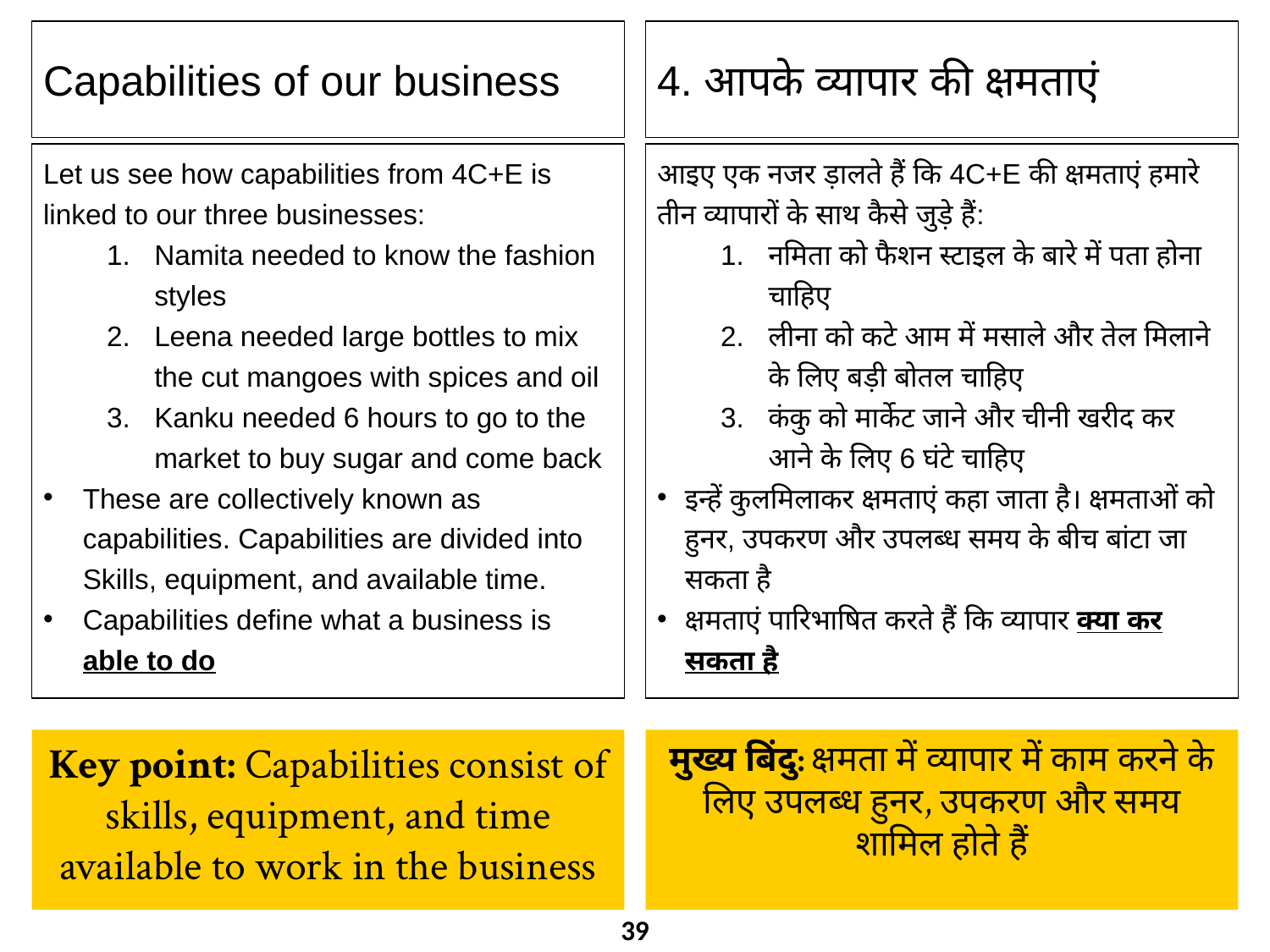

Capabilities of our business
4. आपके व्यापार की क्षमताएं
Let us see how capabilities from 4C+E is linked to our three businesses:
Namita needed to know the fashion styles
Leena needed large bottles to mix the cut mangoes with spices and oil
Kanku needed 6 hours to go to the market to buy sugar and come back
These are collectively known as capabilities. Capabilities are divided into Skills, equipment, and available time.
Capabilities define what a business is able to do
आइए एक नजर ड़ालते हैं कि 4C+E की क्षमताएं हमारे तीन व्यापारों के साथ कैसे जुड़े हैं:
नमिता को फैशन स्टाइल के बारे में पता होना चाहिए
लीना को कटे आम में मसाले और तेल मिलाने के लिए बड़ी बोतल चाहिए
कंकु को मार्केट जाने और चीनी खरीद कर आने के लिए 6 घंटे चाहिए
इन्हें कुलमिलाकर क्षमताएं कहा जाता है। क्षमताओं को हुनर, उपकरण और उपलब्ध समय के बीच बांटा जा सकता है
क्षमताएं पारिभाषित करते हैं कि व्यापार क्या कर सकता है
Key point: Capabilities consist of skills, equipment, and time available to work in the business
मुख्य बिंदु: क्षमता में व्यापार में काम करने के लिए उपलब्ध हुनर, उपकरण और समय शामिल होते हैं
39